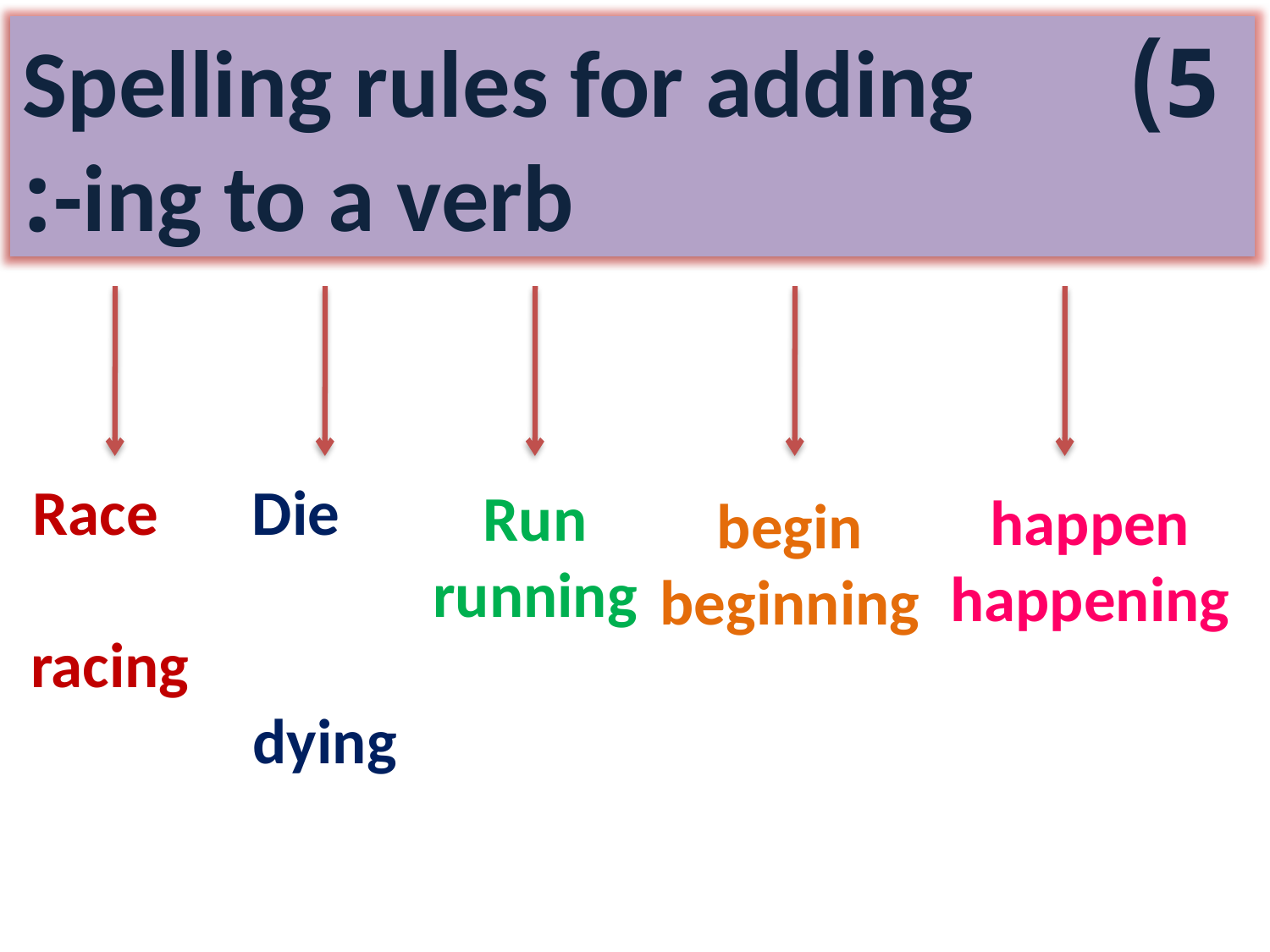

5) Spelling rules for adding       -ing to a verb:
Race          racing
Die                           dying
Run
running
happen
happening
begin
beginning